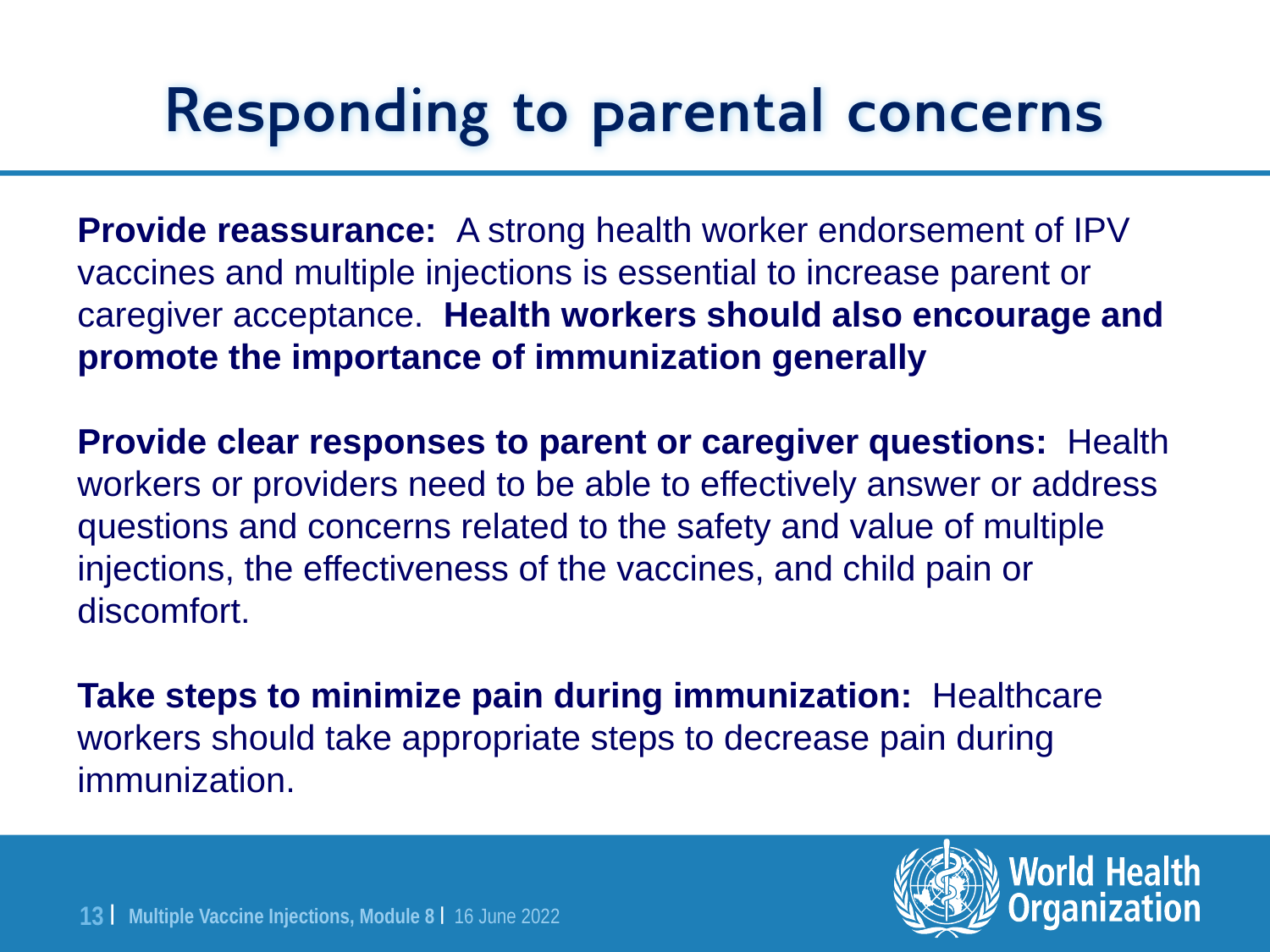

Responding to parental concerns
Provide reassurance:  A strong health worker endorsement of IPV vaccines and multiple injections is essential to increase parent or caregiver acceptance.  Health workers should also encourage and promote the importance of immunization generally
Provide clear responses to parent or caregiver questions:  Health workers or providers need to be able to effectively answer or address questions and concerns related to the safety and value of multiple injections, the effectiveness of the vaccines, and child pain or discomfort.
Take steps to minimize pain during immunization:  Healthcare workers should take appropriate steps to decrease pain during immunization.